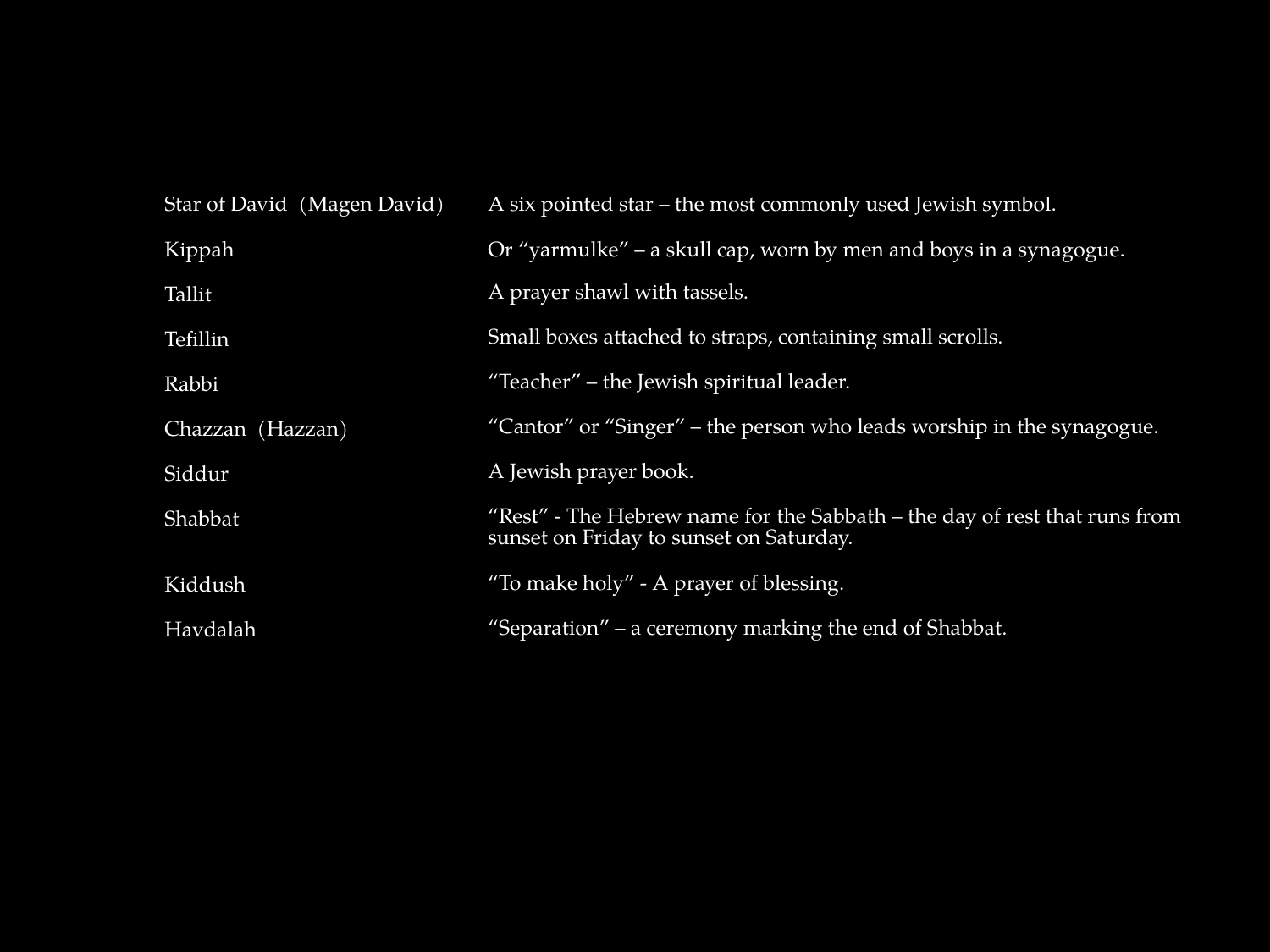

| Star of David (Magen David) Kippah Tallit Tefillin Rabbi Chazzan (Hazzan) Siddur Shabbat Kiddush Havdalah | A six pointed star – the most commonly used Jewish symbol. Or “yarmulke” – a skull cap, worn by men and boys in a synagogue. A prayer shawl with tassels. Small boxes attached to straps, containing small scrolls. “Teacher” – the Jewish spiritual leader. “Cantor” or “Singer” – the person who leads worship in the synagogue. A Jewish prayer book. “Rest” - The Hebrew name for the Sabbath – the day of rest that runs from sunset on Friday to sunset on Saturday. “To make holy” - A prayer of blessing. “Separation” – a ceremony marking the end of Shabbat. |
| --- | --- |